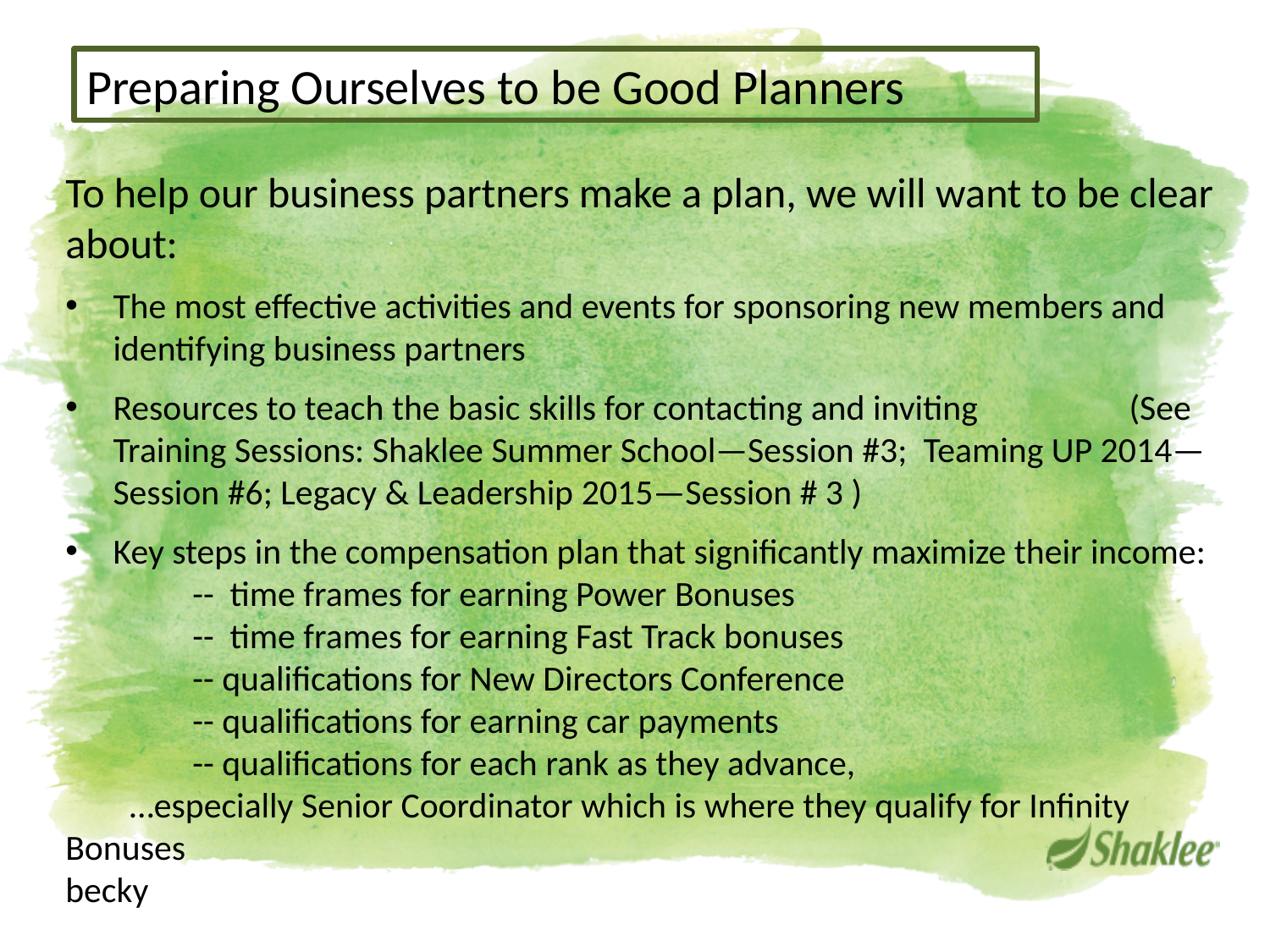

Preparing Ourselves to be Good Planners
To help our business partners make a plan, we will want to be clear about:

The most effective activities and events for sponsoring new members and identifying business partners

Resources to teach the basic skills for contacting and inviting 		(See Training Sessions: Shaklee Summer School—Session #3;  Teaming UP 2014—Session #6; Legacy & Leadership 2015—Session # 3 )

Key steps in the compensation plan that significantly maximize their income:
	--  time frames for earning Power Bonuses
	--  time frames for earning Fast Track bonuses
	-- qualifications for New Directors Conference
	-- qualifications for earning car payments
	-- qualifications for each rank as they advance,			         …especially Senior Coordinator which is where they qualify for Infinity Bonuses
becky